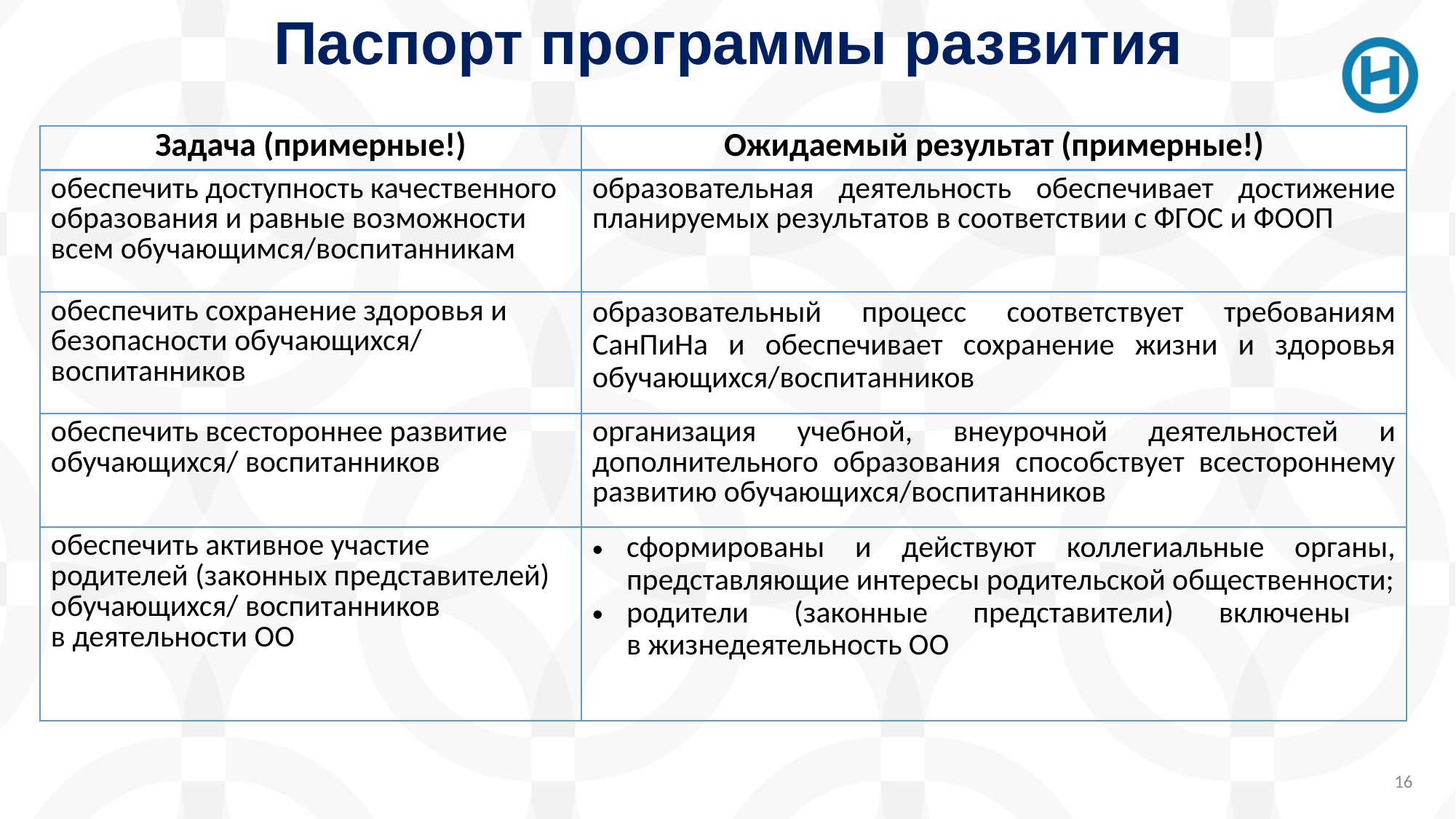

# Паспорт программы развития

| Задача (примерные!) | Ожидаемый результат (примерные!) |
| --- | --- |
| обеспечить доступность качественного образования и равные возможности всем обучающимся/воспитанникам | образовательная деятельность обеспечивает достижение планируемых результатов в соответствии с ФГОС и ФООП |
| обеспечить сохранение здоровья и безопасности обучающихся/ воспитанников | образовательный процесс соответствует требованиям СанПиНа и обеспечивает сохранение жизни и здоровья обучающихся/воспитанников |
| обеспечить всестороннее развитие обучающихся/ воспитанников | организация учебной, внеурочной деятельностей и дополнительного образования способствует всестороннему развитию обучающихся/воспитанников |
| обеспечить активное участие родителей (законных представителей) обучающихся/ воспитанников в деятельности ОО | сформированы и действуют коллегиальные органы, представляющие интересы родительской общественности; родители (законные представители) включены в жизнедеятельность ОО |
16